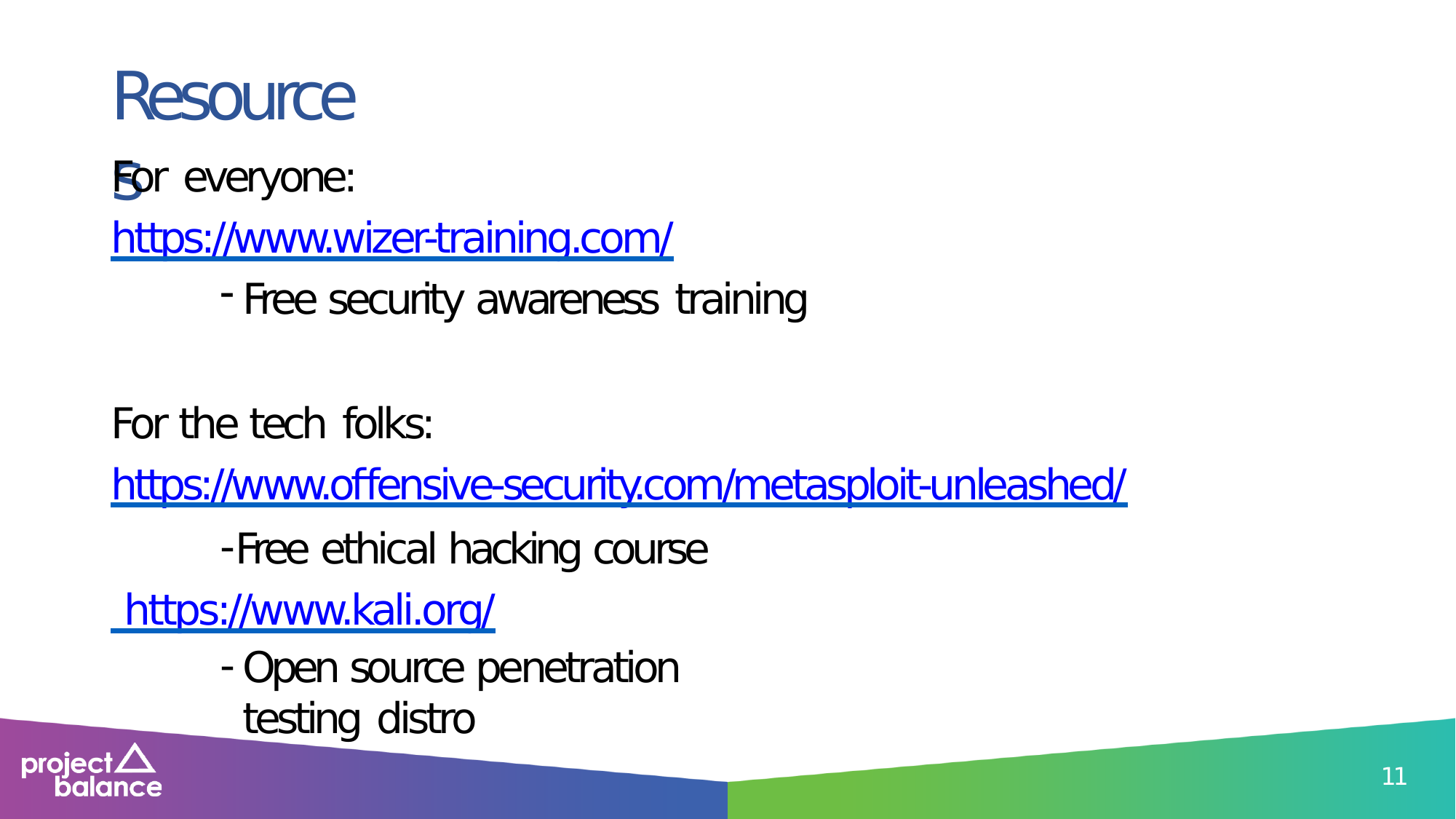

# Resources
For everyone:
https://www.wizer-training.com/
Free security awareness training

For the tech folks:
https://www.offensive-security.com/metasploit-unleashed/
Free ethical hacking course  https://www.kali.org/
Open source penetration testing distro
11